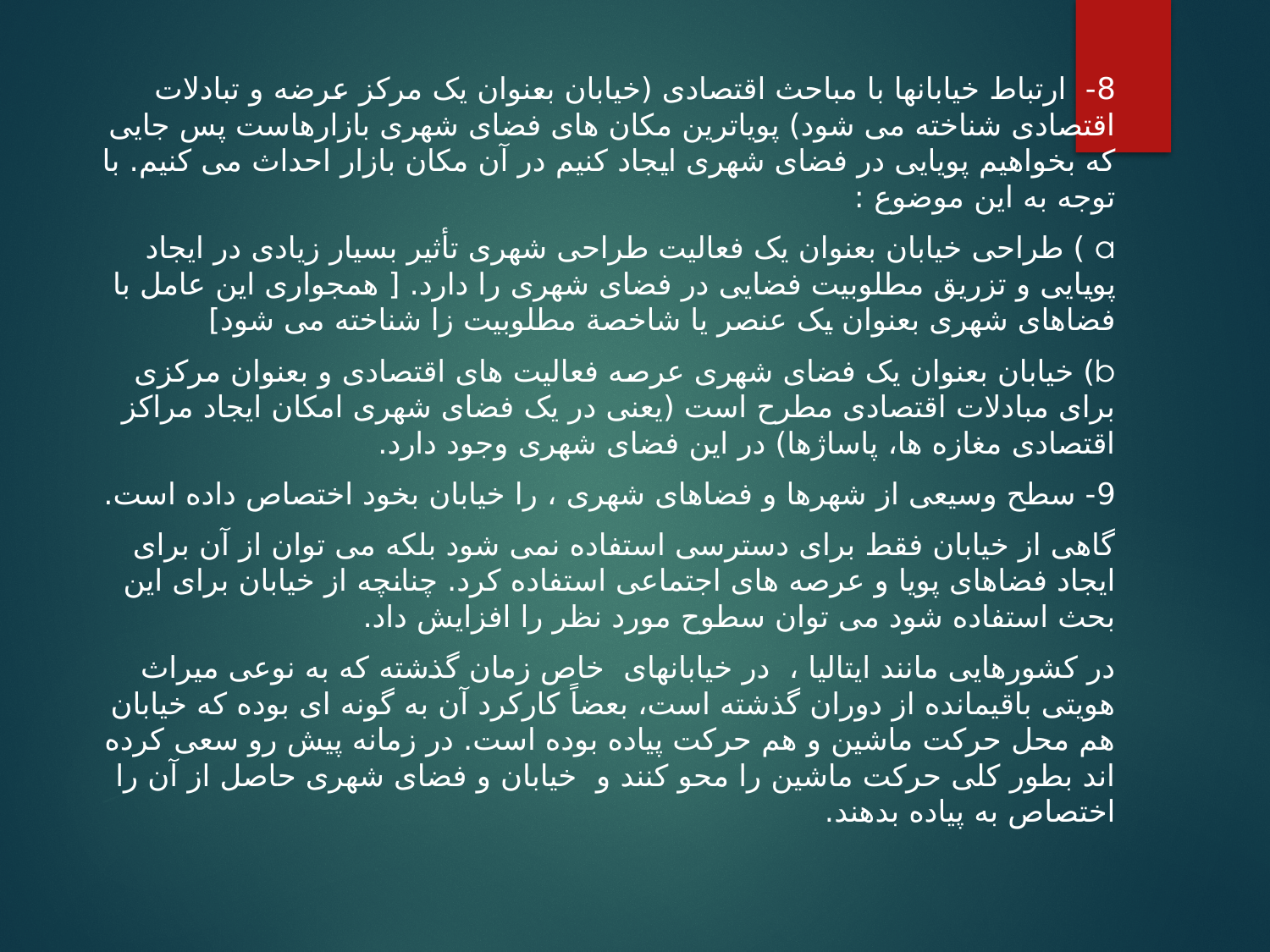

8-  ارتباط خیابانها با مباحث اقتصادی (خیابان بعنوان یک مرکز عرضه و تبادلات اقتصادی شناخته می شود) پویاترین مکان های فضای شهری بازارهاست پس جایی که بخواهیم پویایی در فضای شهری ایجاد کنیم در آن مکان بازار احداث می کنیم. با توجه به این موضوع :
a ) طراحی خیابان بعنوان یک فعالیت طراحی شهری تأثیر بسیار زیادی در ایجاد پویایی و تزریق مطلوبیت فضایی در فضای شهری را دارد. [ همجواری این عامل با فضاهای شهری بعنوان یک عنصر یا شاخصة مطلوبیت زا شناخته می شود]
b) خیابان بعنوان یک فضای شهری عرصه فعالیت های اقتصادی و بعنوان مرکزی برای مبادلات اقتصادی مطرح است (یعنی در یک فضای شهری امکان ایجاد مراکز اقتصادی مغازه ها، پاساژها) در این فضای شهری وجود دارد.
9- سطح وسیعی از شهرها و فضاهای شهری ، را خیابان بخود اختصاص داده است.
گاهی از خیابان فقط برای دسترسی استفاده نمی شود بلکه می توان از آن برای ایجاد فضاهای پویا و عرصه های اجتماعی استفاده کرد. چنانچه از خیابان برای این بحث استفاده شود می توان سطوح مورد نظر را افزایش داد.
در کشورهایی مانند ایتالیا ،  در خیابانهای  خاص زمان گذشته که به نوعی میراث هویتی باقیمانده از دوران گذشته است، بعضاً کارکرد آن به گونه ای بوده که خیابان هم محل حرکت ماشین و هم حرکت پیاده بوده است. در زمانه پیش رو سعی کرده اند بطور کلی حرکت ماشین را محو کنند و  خیابان و فضای شهری حاصل از آن را اختصاص به پیاده بدهند.